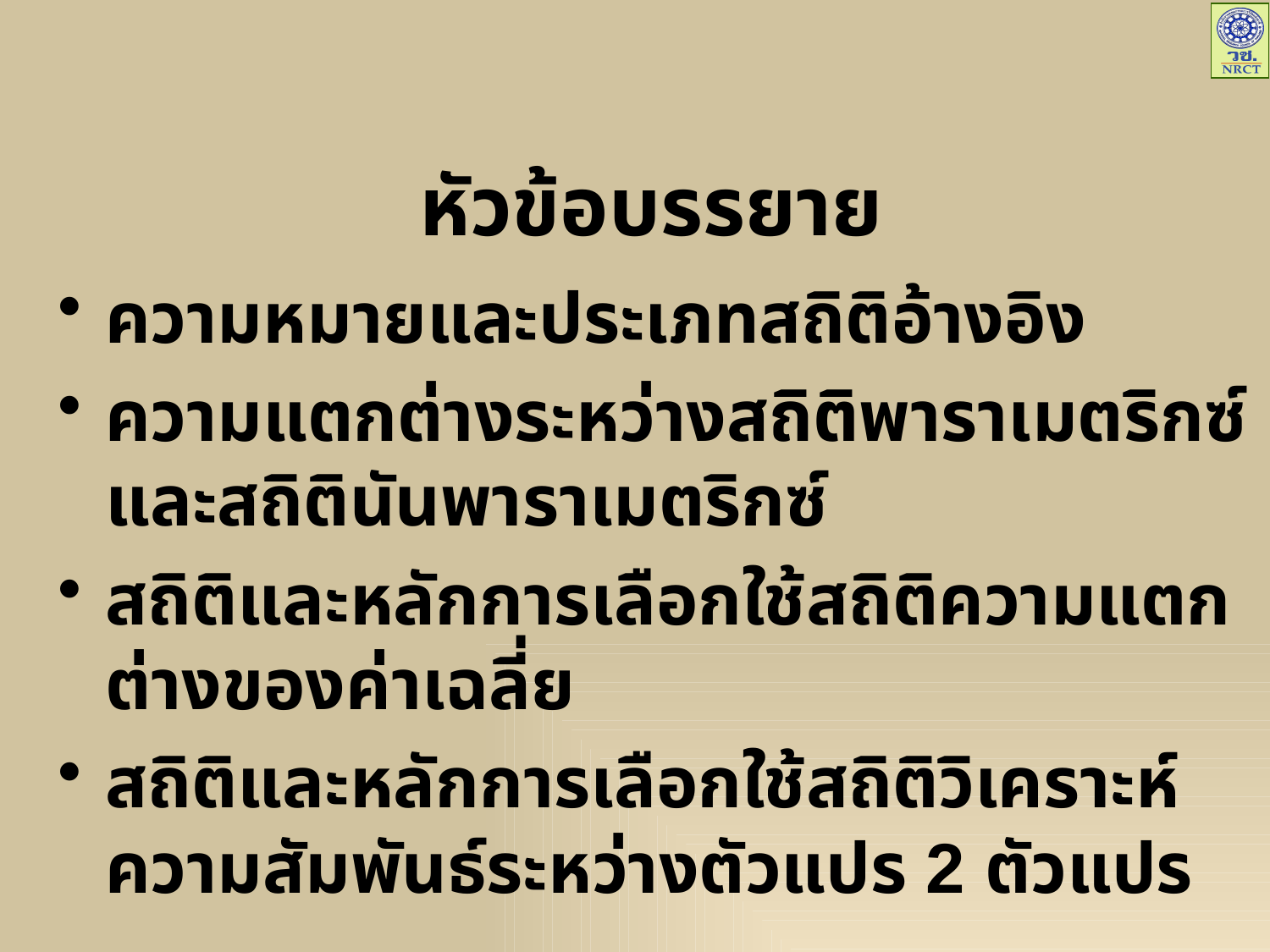

หัวข้อบรรยาย
ความหมายและประเภทสถิติอ้างอิง
ความแตกต่างระหว่างสถิติพาราเมตริกซ์และสถิตินันพาราเมตริกซ์
สถิติและหลักการเลือกใช้สถิติความแตกต่างของค่าเฉลี่ย
สถิติและหลักการเลือกใช้สถิติวิเคราะห์ความสัมพันธ์ระหว่างตัวแปร 2 ตัวแปร